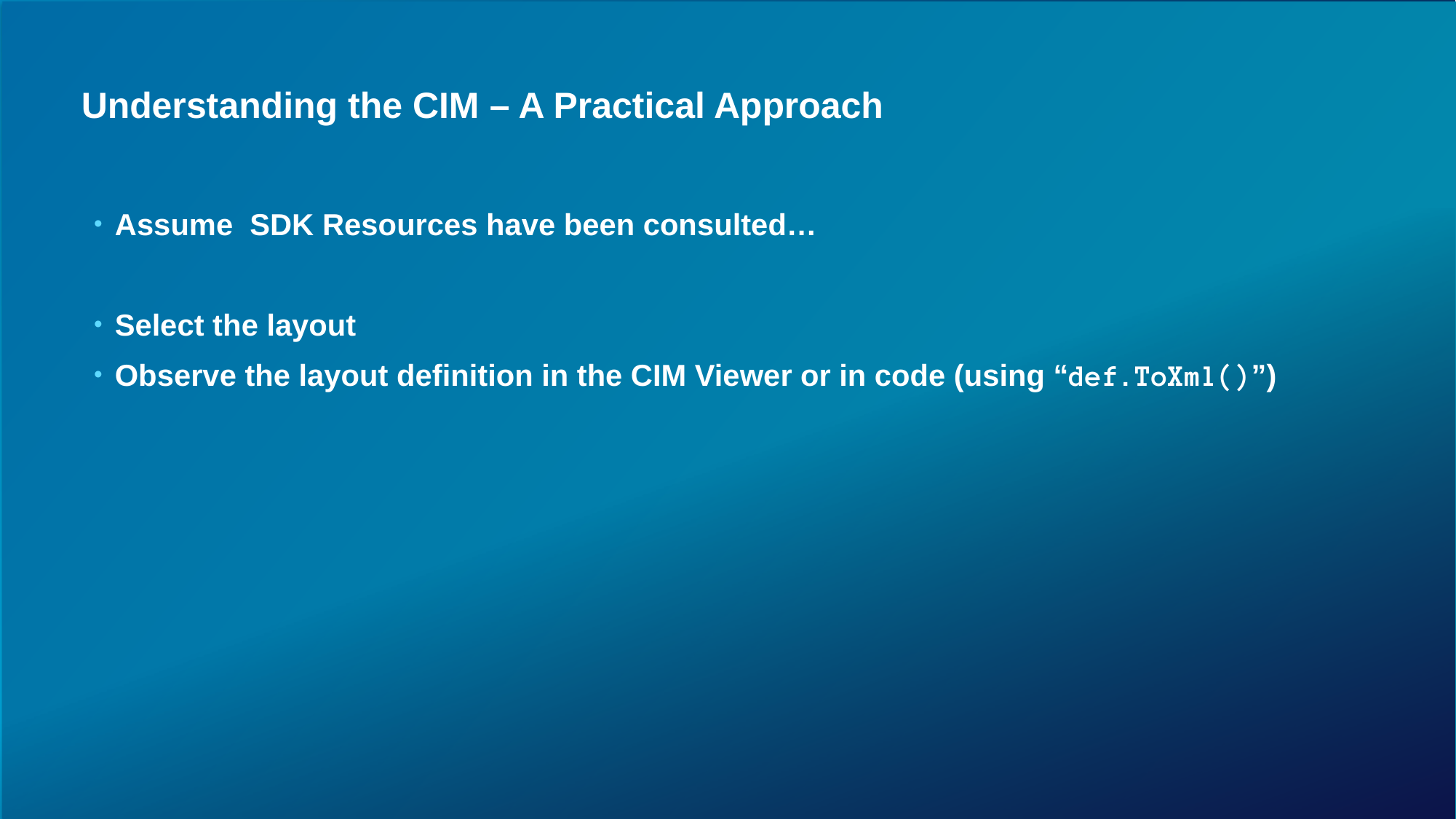

# Understanding the CIM – A Practical Approach

Assume  SDK Resources have been consulted…

Select the layout
Observe the layout definition in the CIM Viewer or in code (using “def.ToXml()”)